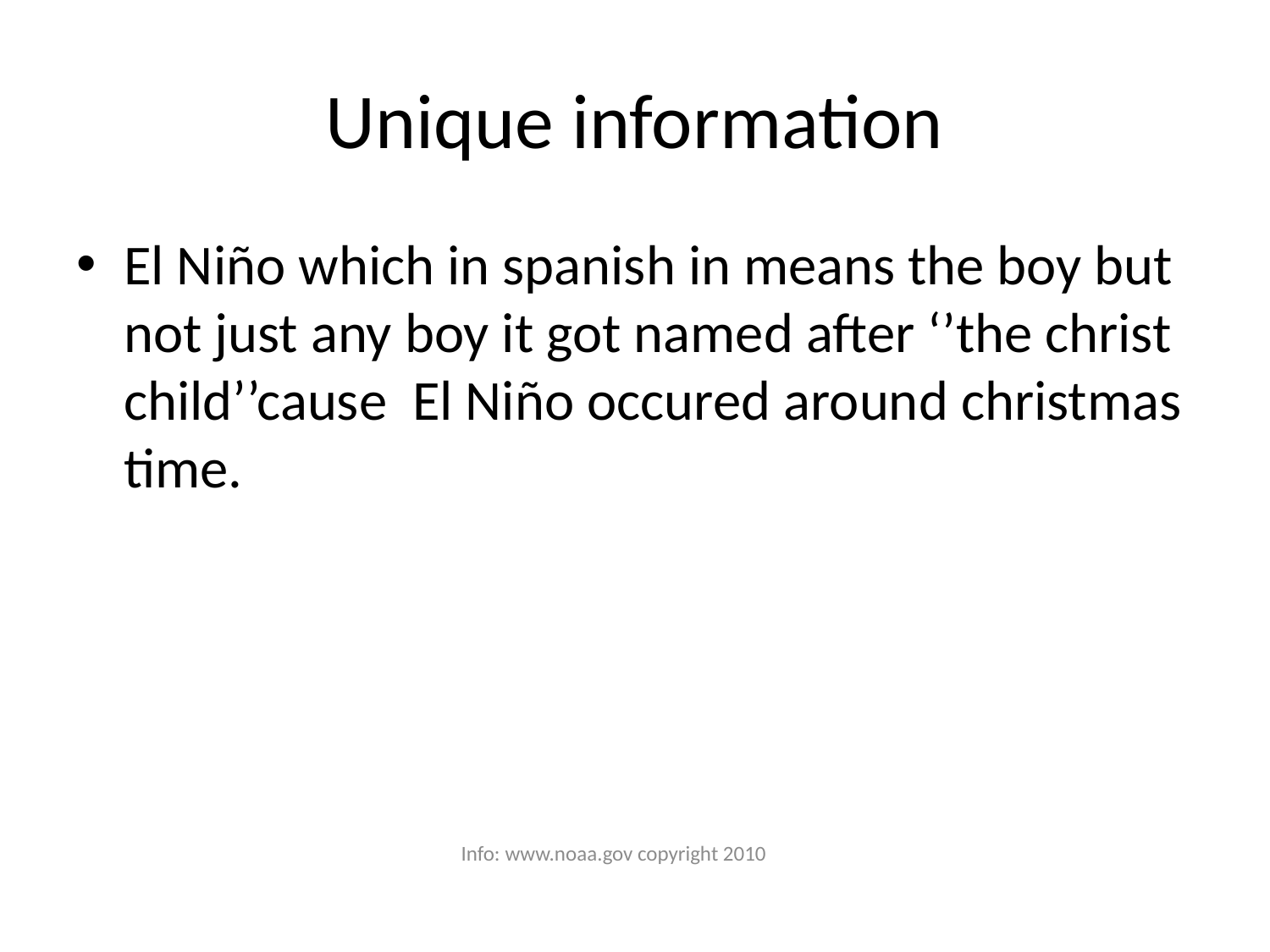

# Unique information
El Niño which in spanish in means the boy but not just any boy it got named after ‘’the christ child’’cause  El Niño occured around christmas time.
Info: www.noaa.gov copyright 2010